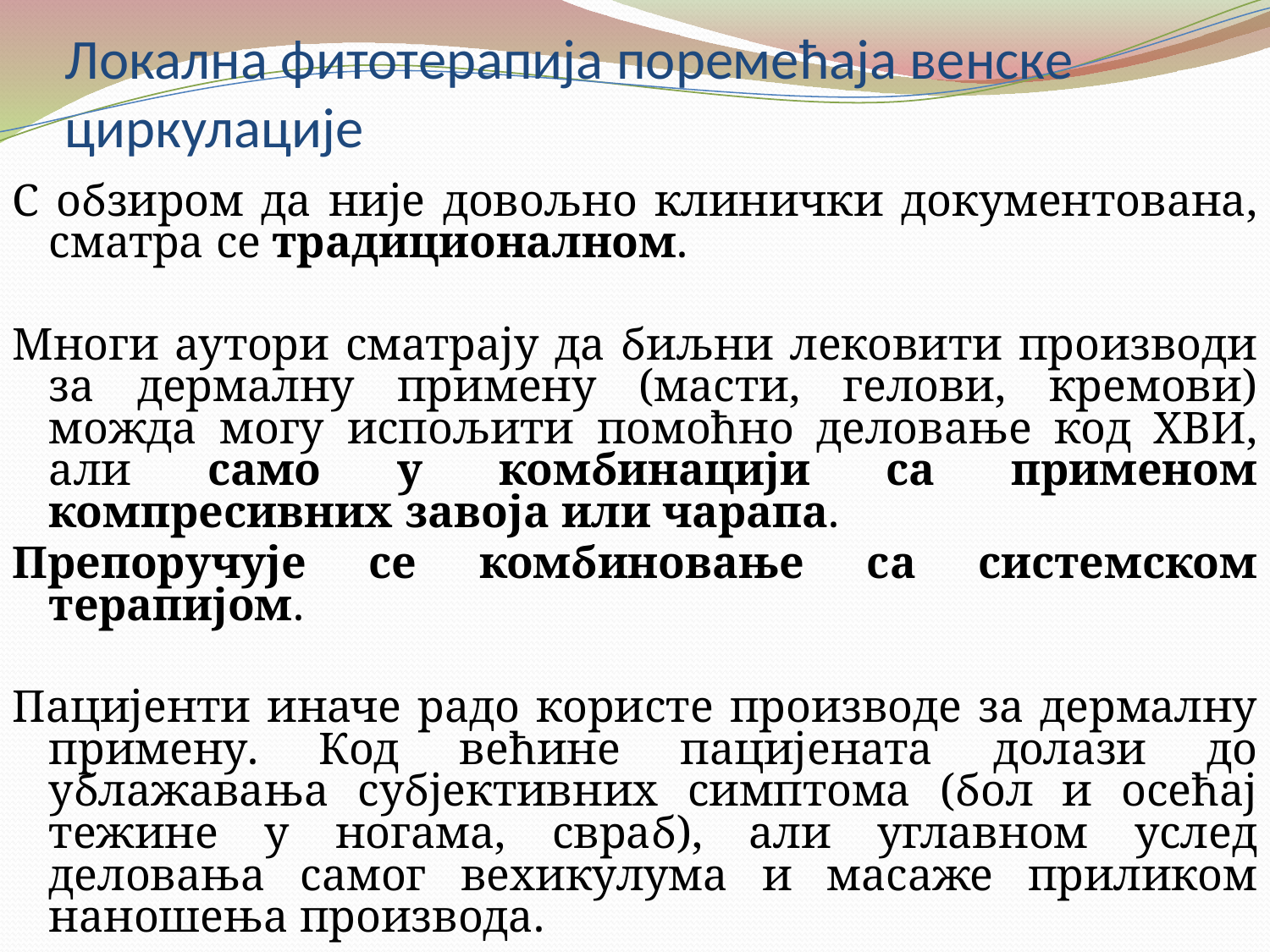

# Локална фитотерапија поремећаја венске циркулације
С обзиром да није довољно клинички документована, сматра се традиционалном.

Многи аутори сматрају да биљни лековити производи за дермалну примену (масти, гелови, кремови) можда могу испољити помоћно деловање код ХВИ, али само у комбинацији са применом компресивних завоја или чарапа.
Препоручује се комбиновање са системском терапијом.

Пацијенти иначе радо користе производе за дермалну примену. Код већине пацијената долази до ублажавања субјективних симптома (бол и осећај тежине у ногама, свраб), али углавном услед деловања самог вехикулума и масаже приликом наношења производа.